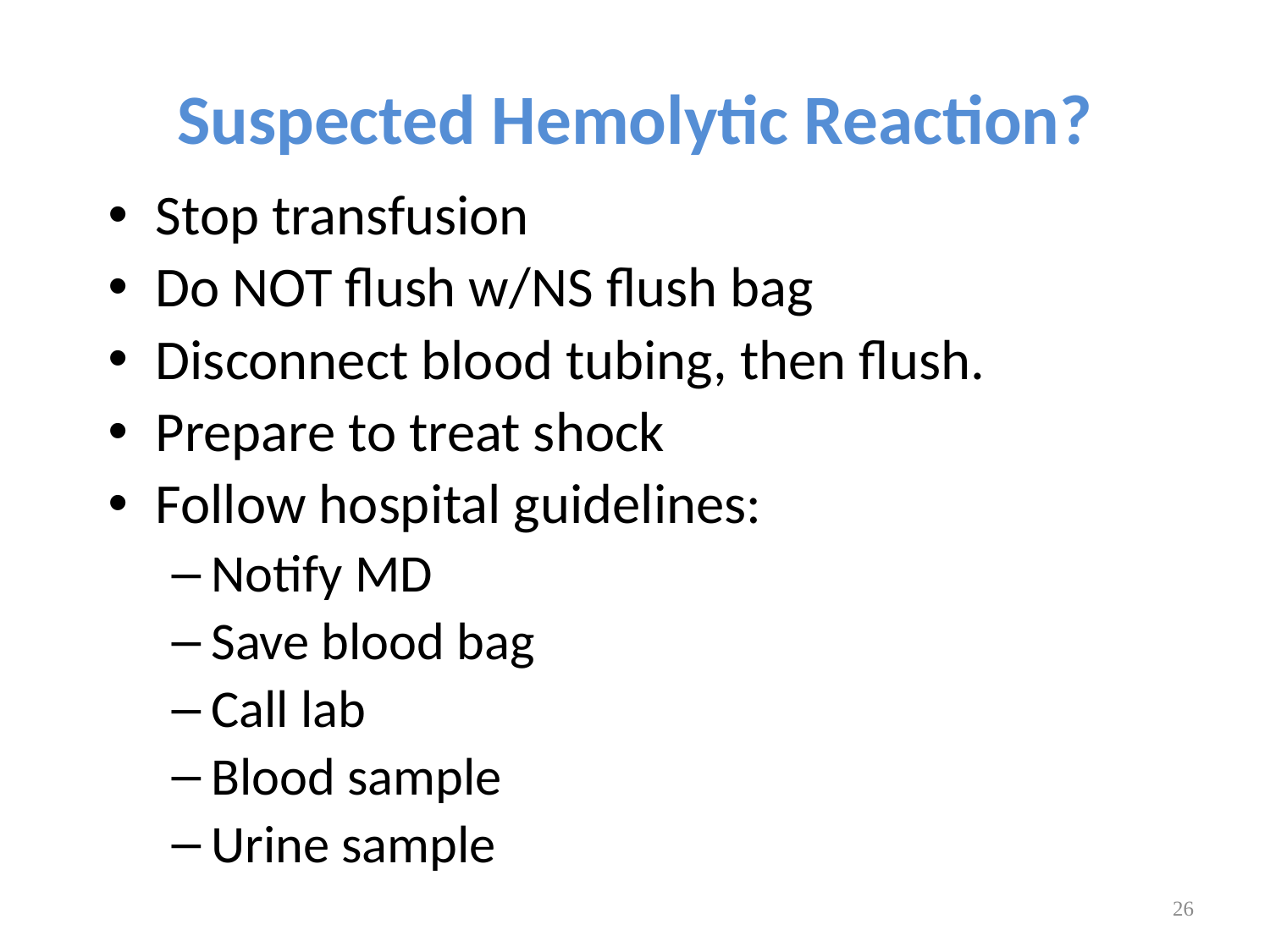

# Suspected Hemolytic Reaction?
Stop transfusion
Do NOT flush w/NS flush bag
Disconnect blood tubing, then flush.
Prepare to treat shock
Follow hospital guidelines:
Notify MD
Save blood bag
Call lab
Blood sample
Urine sample
26